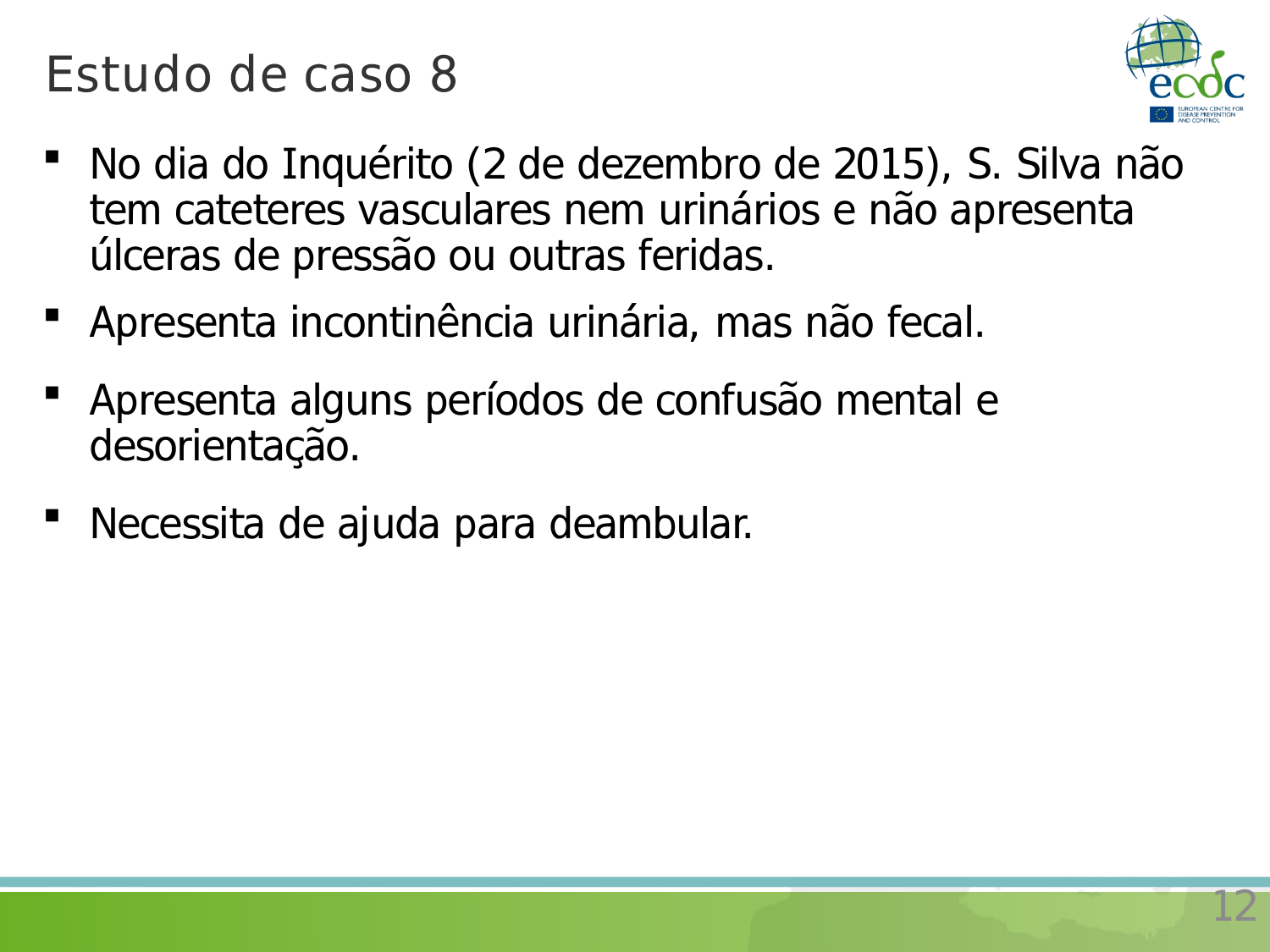

# Estudo de caso 8
No dia do Inquérito (2 de dezembro de 2015), S. Silva não tem cateteres vasculares nem urinários e não apresenta úlceras de pressão ou outras feridas.
Apresenta incontinência urinária, mas não fecal.
Apresenta alguns períodos de confusão mental e desorientação.
Necessita de ajuda para deambular.

12